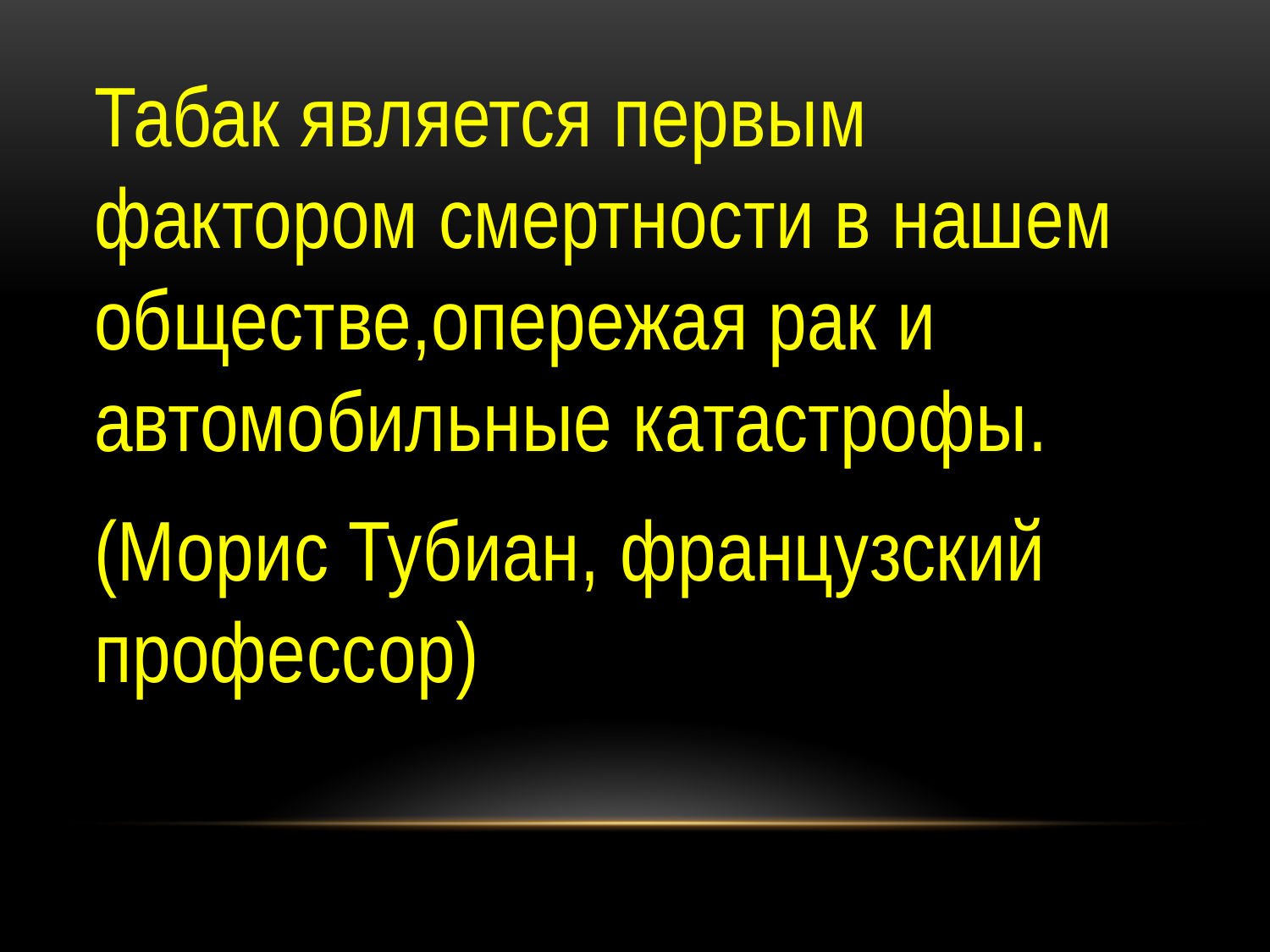

Табак является первым фактором смертности в нашем обществе,опережая рак и автомобильные катастрофы.
(Морис Тубиан, французский профессор)